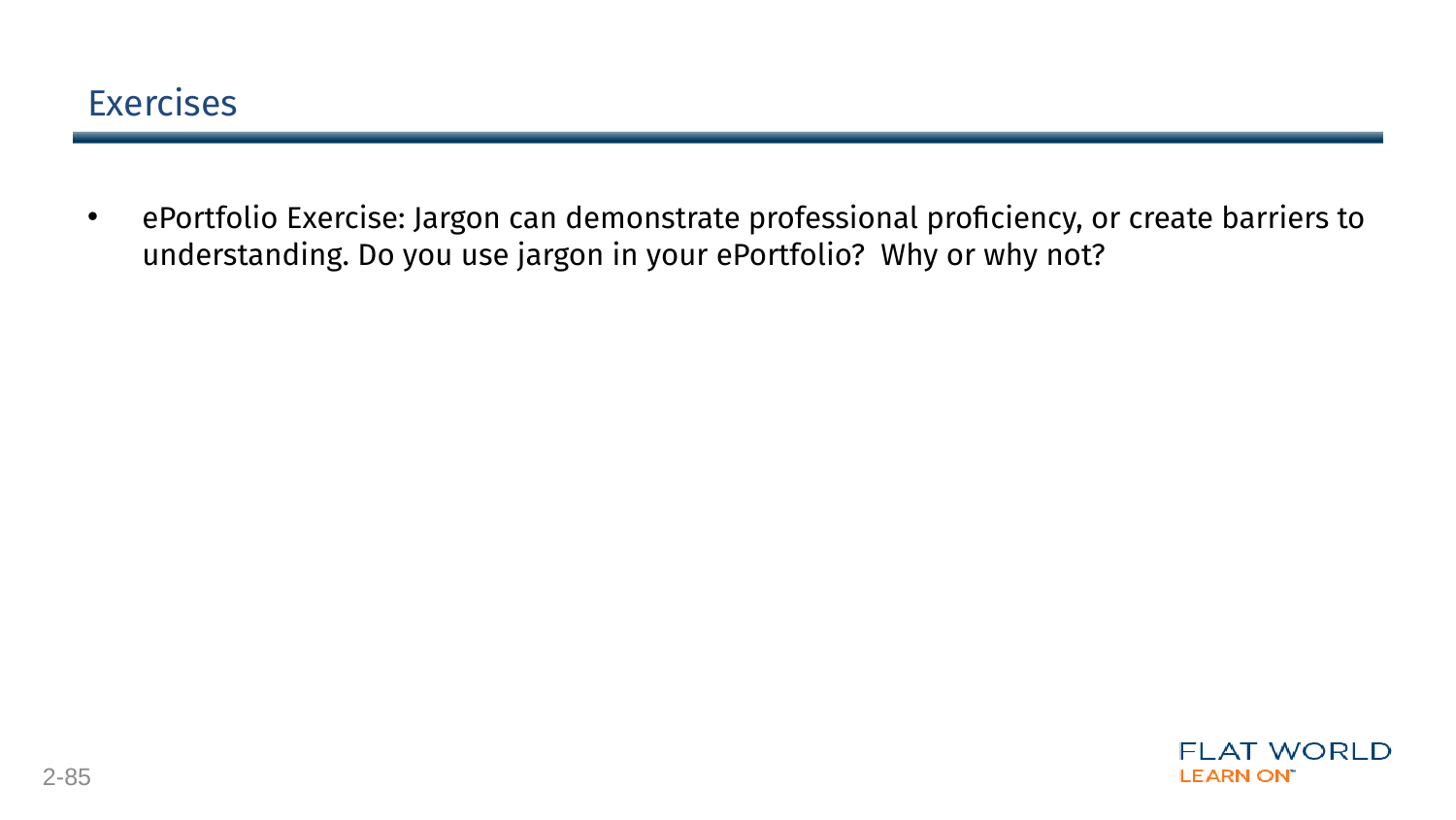

# Exercises
ePortfolio Exercise: Jargon can demonstrate professional proficiency, or create barriers to understanding. Do you use jargon in your ePortfolio?  Why or why not?
2-85